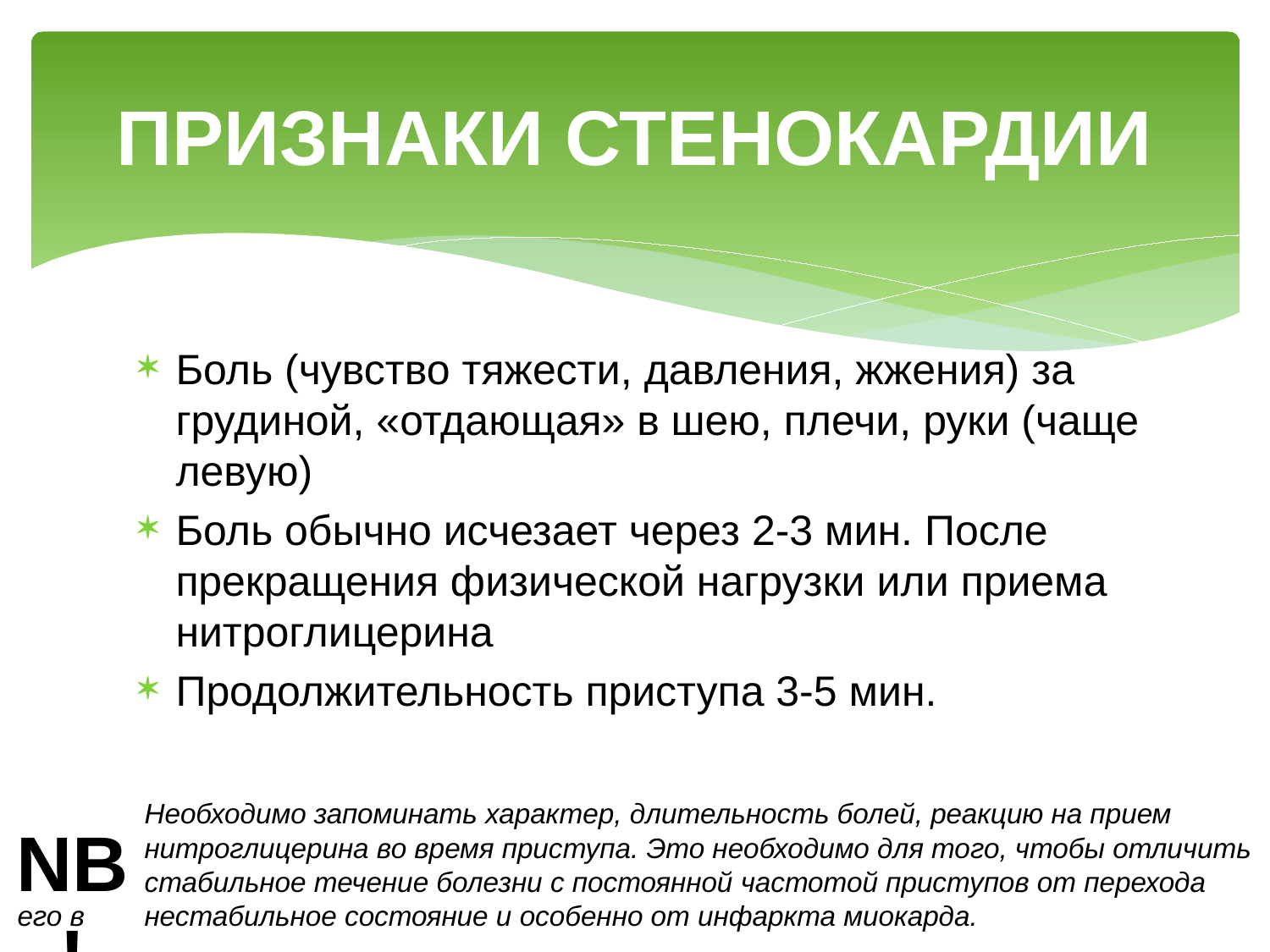

# ПРИЗНАКИ СТЕНОКАРДИИ
Боль (чувство тяжести, давления, жжения) за грудиной, «отдающая» в шею, плечи, руки (чаще левую)
Боль обычно исчезает через 2-3 мин. После прекращения физической нагрузки или приема нитроглицерина
Продолжительность приступа 3-5 мин.
	Необходимо запоминать характер, длительность болей, реакцию на прием 	нитроглицерина во время приступа. Это необходимо для того, чтобы отличить 	стабильное течение болезни с постоянной частотой приступов от перехода его в 	нестабильное состояние и особенно от инфаркта миокарда.
NB!